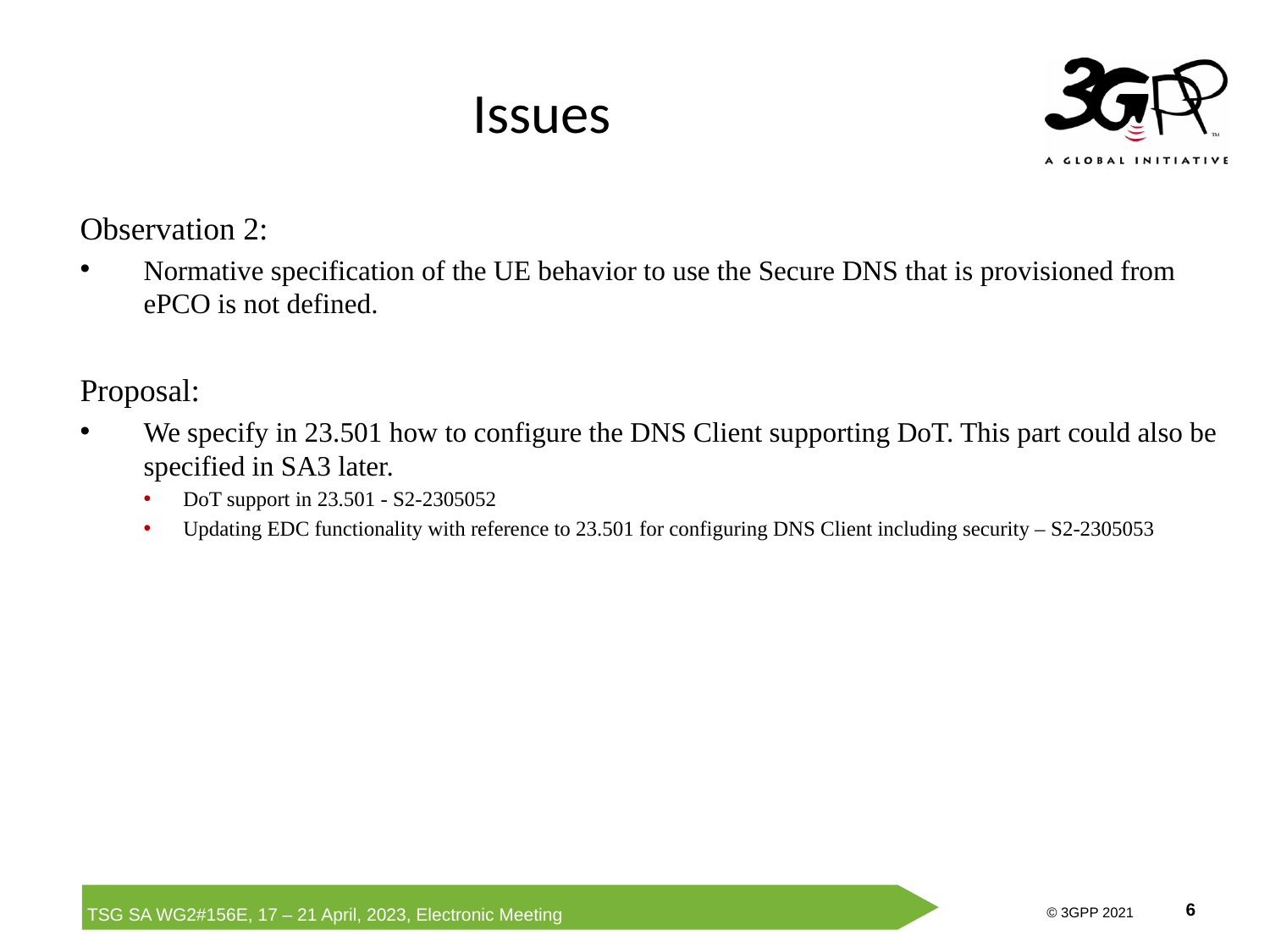

# Issues
Observation 2:
Normative specification of the UE behavior to use the Secure DNS that is provisioned from ePCO is not defined.

Proposal:
We specify in 23.501 how to configure the DNS Client supporting DoT. This part could also be specified in SA3 later.
DoT support in 23.501 - S2-2305052
Updating EDC functionality with reference to 23.501 for configuring DNS Client including security – S2-2305053